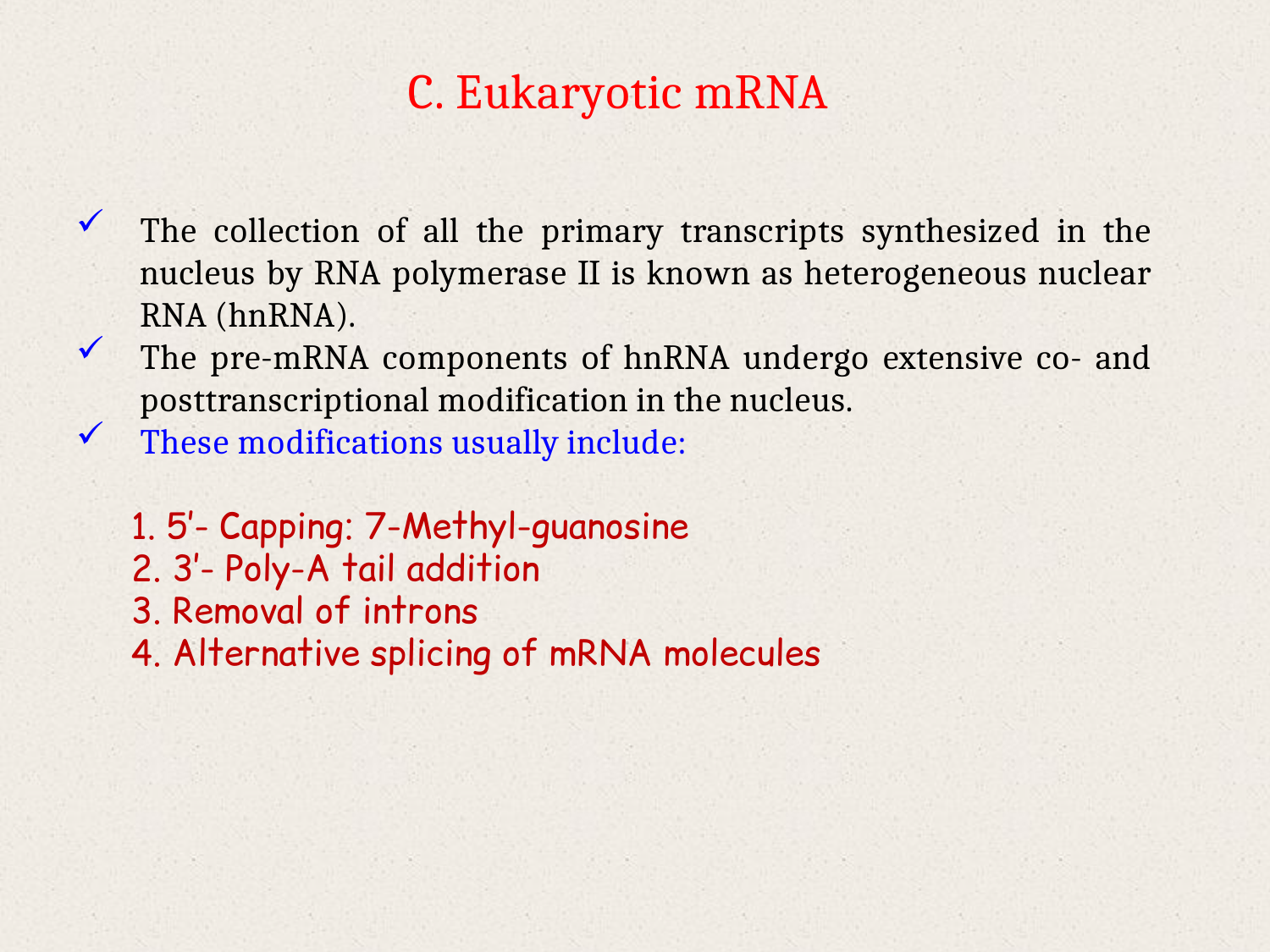

C. Eukaryotic mRNA
The collection of all the primary transcripts synthesized in the nucleus by RNA polymerase II is known as heterogeneous nuclear RNA (hnRNA).
The pre-mRNA components of hnRNA undergo extensive co- and posttranscriptional modification in the nucleus.
These modifications usually include:

1. 5’- Capping: 7-Methyl-guanosine
2. 3’- Poly-A tail addition
3. Removal of introns
4. Alternative splicing of mRNA molecules